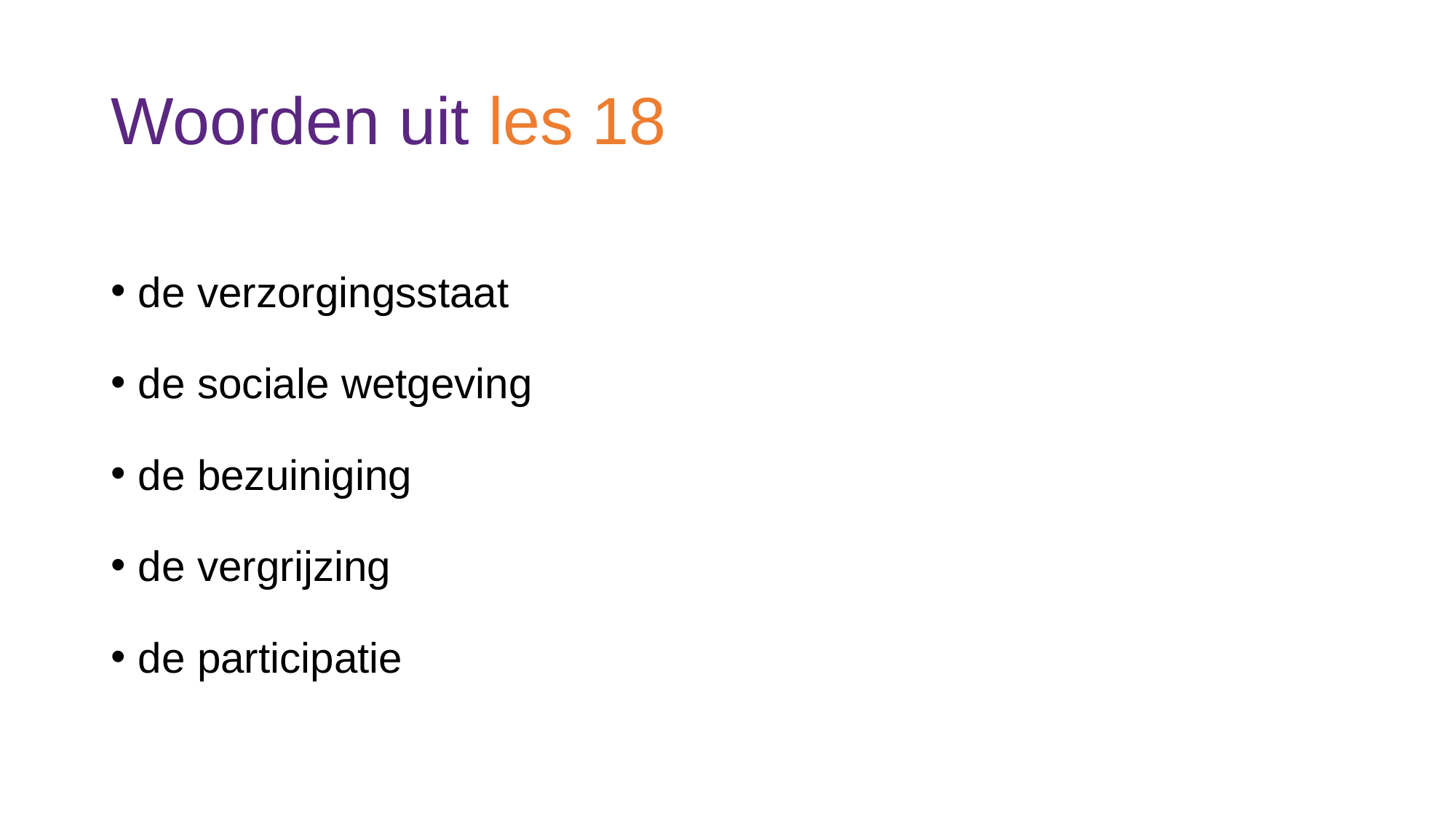

# Woorden uit les 18

de verzorgingsstaat
de sociale wetgeving
de bezuiniging
de vergrijzing
de participatie